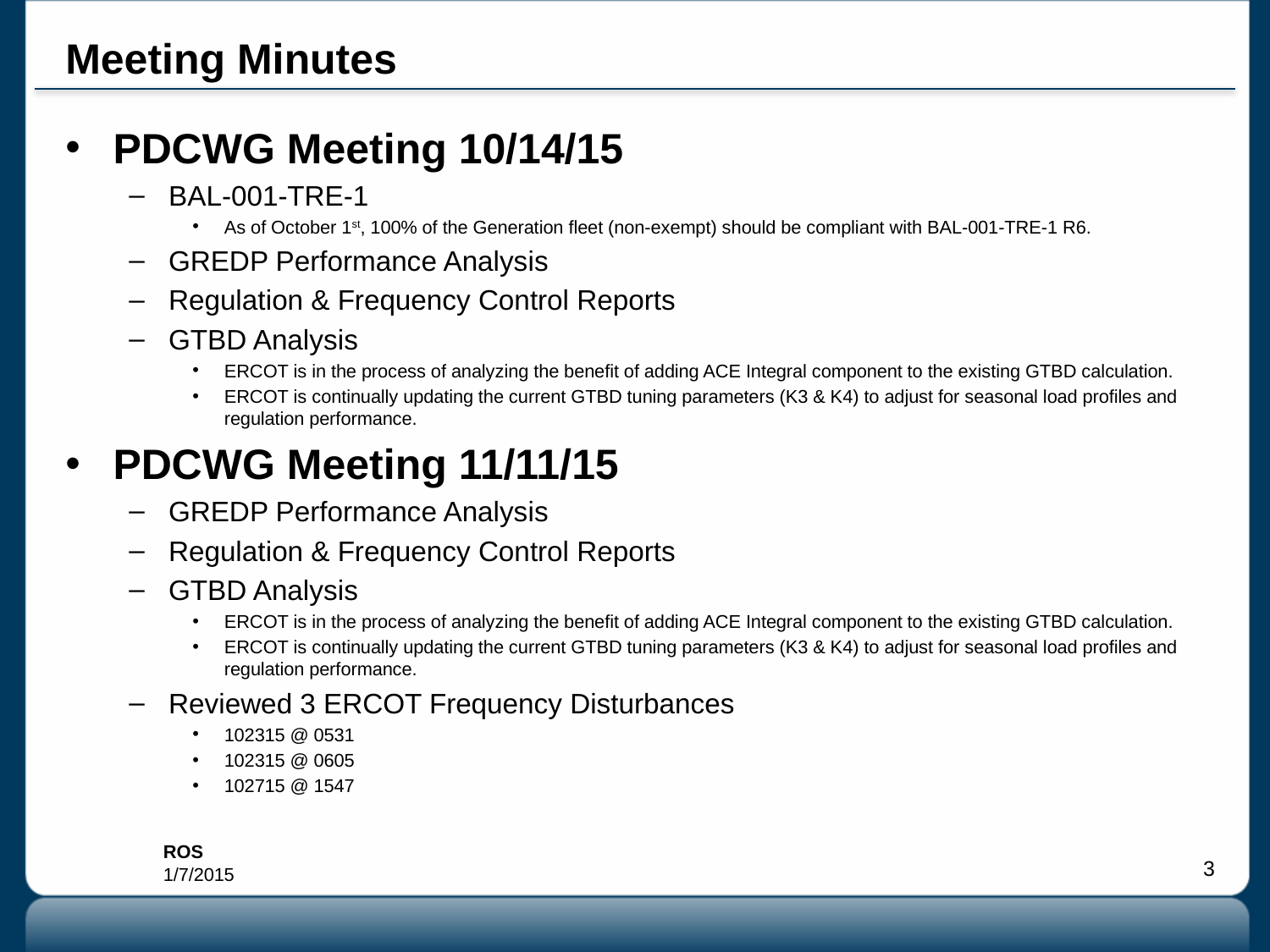

# Meeting Minutes
PDCWG Meeting 10/14/15
BAL-001-TRE-1
As of October 1st, 100% of the Generation fleet (non-exempt) should be compliant with BAL-001-TRE-1 R6.
GREDP Performance Analysis
Regulation & Frequency Control Reports
GTBD Analysis
ERCOT is in the process of analyzing the benefit of adding ACE Integral component to the existing GTBD calculation.
ERCOT is continually updating the current GTBD tuning parameters (K3 & K4) to adjust for seasonal load profiles and regulation performance.
PDCWG Meeting 11/11/15
GREDP Performance Analysis
Regulation & Frequency Control Reports
GTBD Analysis
ERCOT is in the process of analyzing the benefit of adding ACE Integral component to the existing GTBD calculation.
ERCOT is continually updating the current GTBD tuning parameters (K3 & K4) to adjust for seasonal load profiles and regulation performance.
Reviewed 3 ERCOT Frequency Disturbances
102315 @ 0531
102315 @ 0605
102715 @ 1547